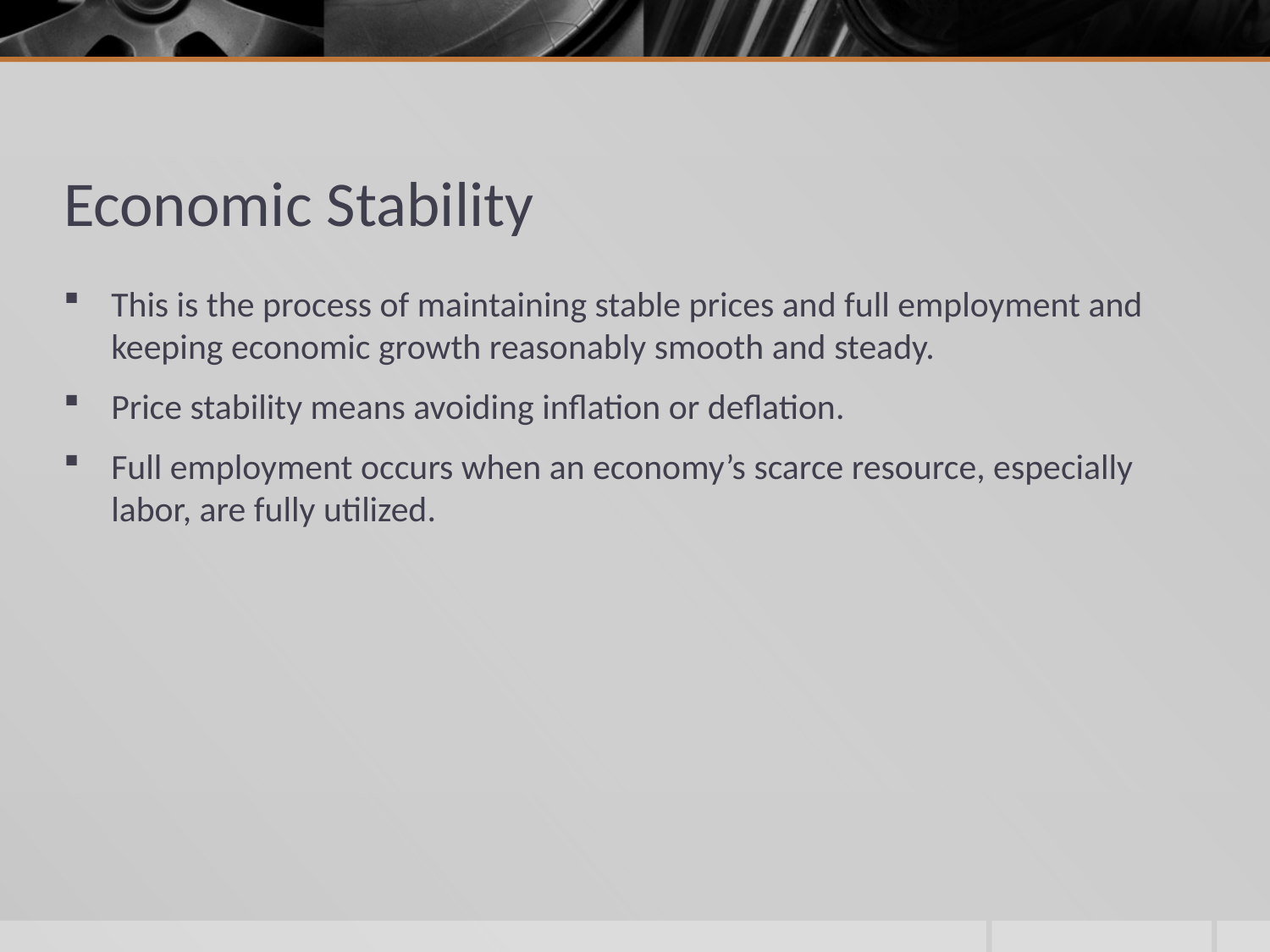

# Economic Stability
This is the process of maintaining stable prices and full employment and keeping economic growth reasonably smooth and steady.
Price stability means avoiding inflation or deflation.
Full employment occurs when an economy’s scarce resource, especially labor, are fully utilized.